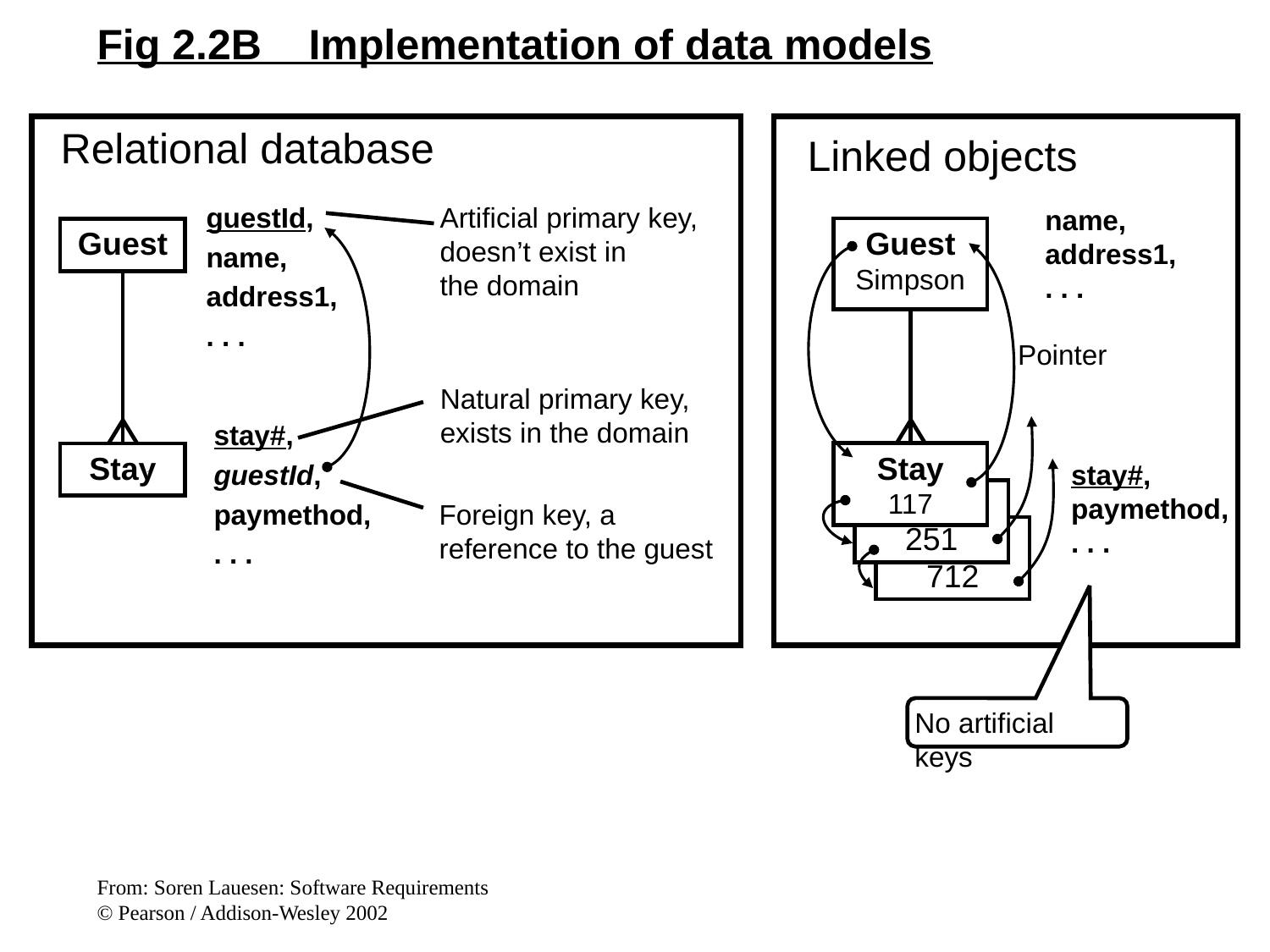

Fig 2.2B    Implementation of data models

Relational database

Linked objects
name,
address1,
. . .
Guest
Simpson

Pointer

Stay
117
stay#,
paymethod,
. . .

251

712

No artificial keys
Artificial primary key,
doesn’t exist in
the domain
guestId,
name,
address1,
. . .

Guest

Natural primary key,
exists in the domain

stay#,
guestId,
paymethod,
. . .

Stay

Foreign key, a
reference to the guest
From: Soren Lauesen: Software Requirements
© Pearson / Addison-Wesley 2002